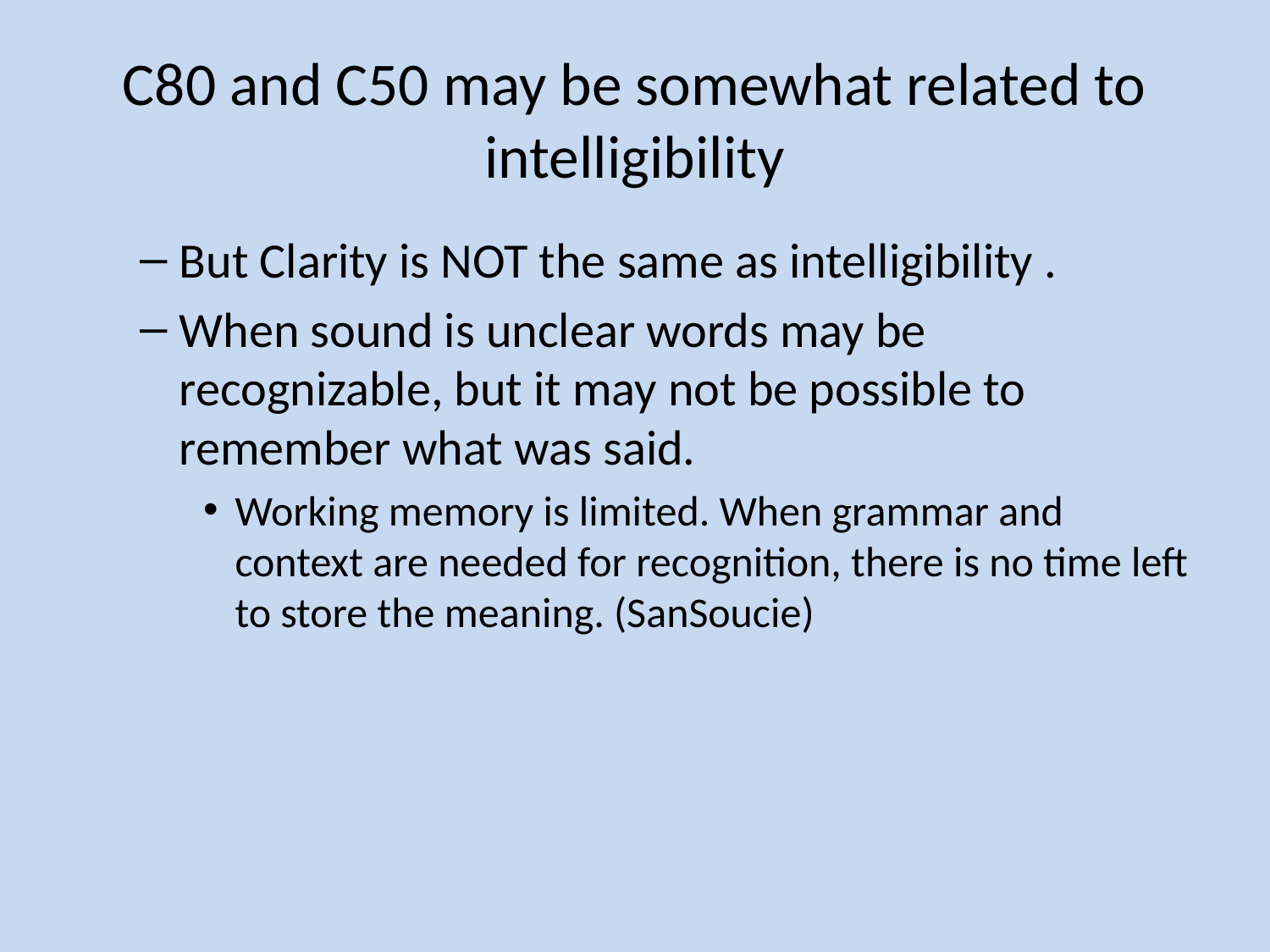

# C80 and C50 may be somewhat related to intelligibility
But Clarity is NOT the same as intelligibility .
When sound is unclear words may be recognizable, but it may not be possible to remember what was said.
Working memory is limited. When grammar and context are needed for recognition, there is no time left to store the meaning. (SanSoucie)